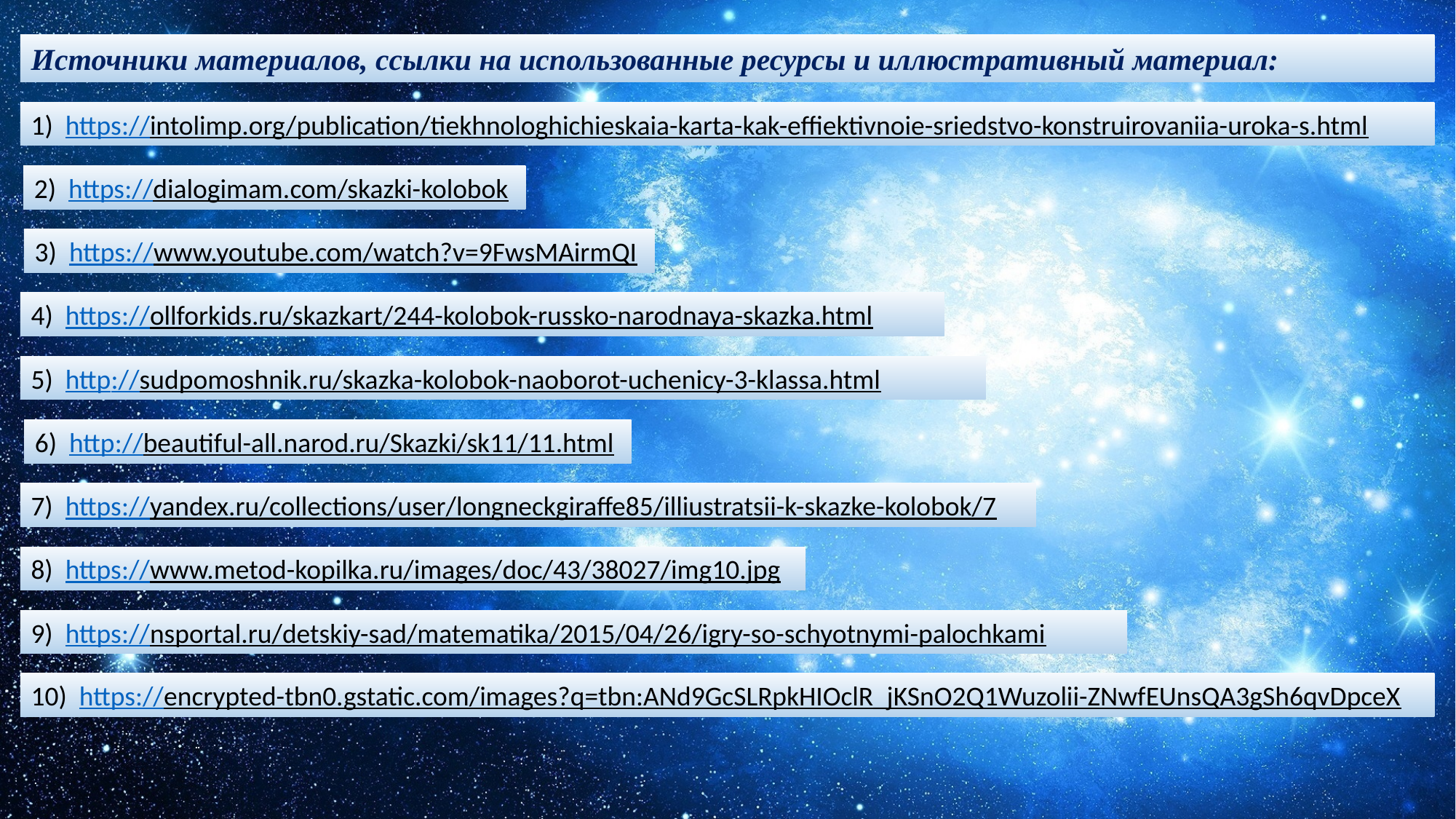

Источники материалов, ссылки на использованные ресурсы и иллюстративный материал:
1)  https://intolimp.org/publication/tiekhnologhichieskaia-karta-kak-effiektivnoie-sriedstvo-konstruirovaniia-uroka-s.html
2)  https://dialogimam.com/skazki-kolobok
3)  https://www.youtube.com/watch?v=9FwsMAirmQI
4)  https://ollforkids.ru/skazkart/244-kolobok-russko-narodnaya-skazka.html
5)  http://sudpomoshnik.ru/skazka-kolobok-naoborot-uchenicy-3-klassa.html
6)  http://beautiful-all.narod.ru/Skazki/sk11/11.html
7)  https://yandex.ru/collections/user/longneckgiraffe85/illiustratsii-k-skazke-kolobok/7
8)  https://www.metod-kopilka.ru/images/doc/43/38027/img10.jpg
9)  https://nsportal.ru/detskiy-sad/matematika/2015/04/26/igry-so-schyotnymi-palochkami
10)  https://encrypted-tbn0.gstatic.com/images?q=tbn:ANd9GcSLRpkHIOclR_jKSnO2Q1Wuzolii-ZNwfEUnsQA3gSh6qvDpceX